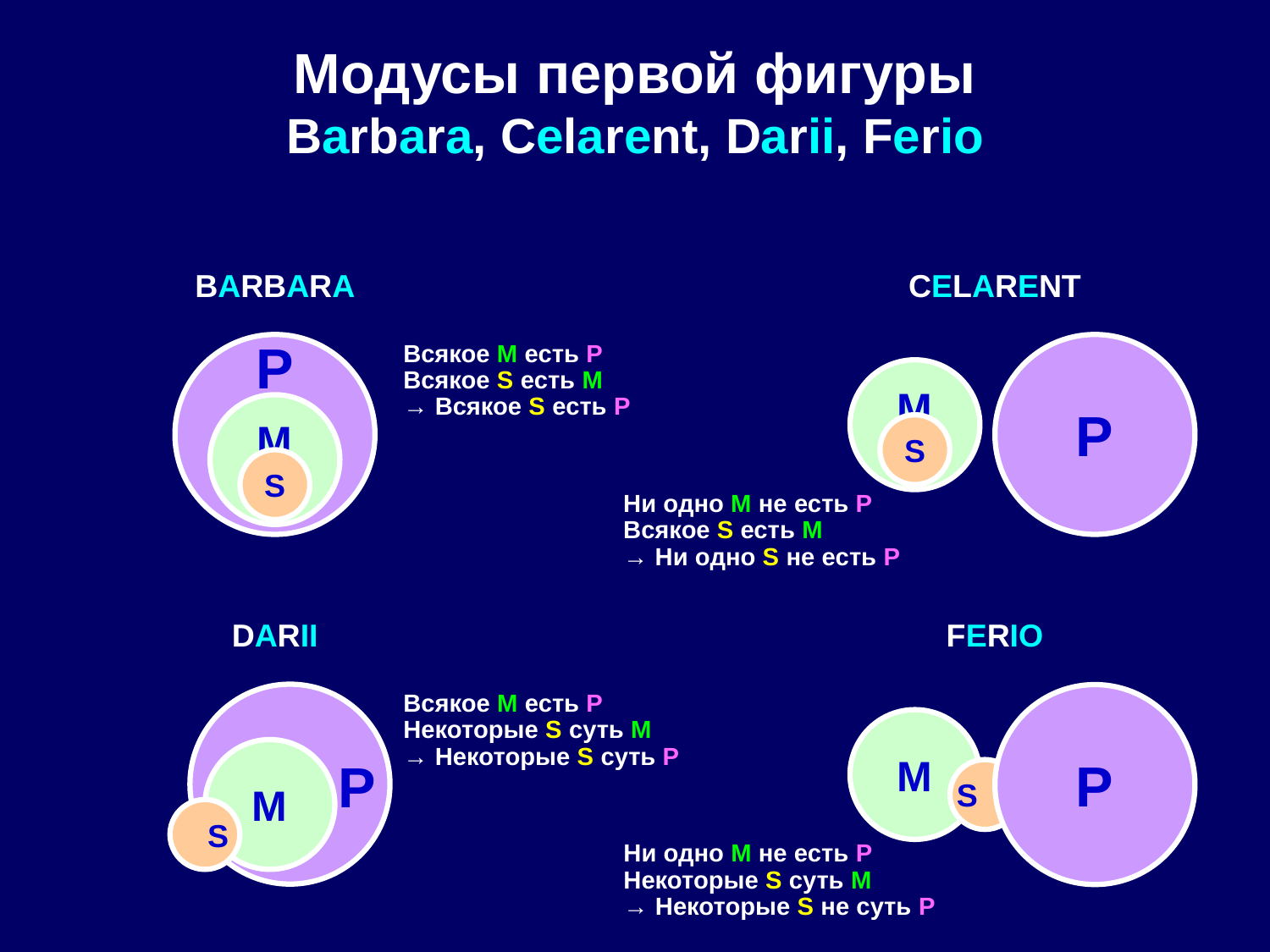

# Модусы первой фигуры Barbara, Celarent, Darii, Ferio
BARBARA
CELARENT
P
P
Всякое M есть P
Всякое S есть M
→ Всякое S есть P
M
M
S
S
Ни одно M не есть P
Всякое S есть M
→ Ни одно S не есть P
DARII
FERIO
        P
Всякое M есть P
Некоторые S суть M
→ Некоторые S суть P
P
M
M
S
   S
Ни одно M не есть P
Некоторые S суть M
→ Некоторые S не суть P